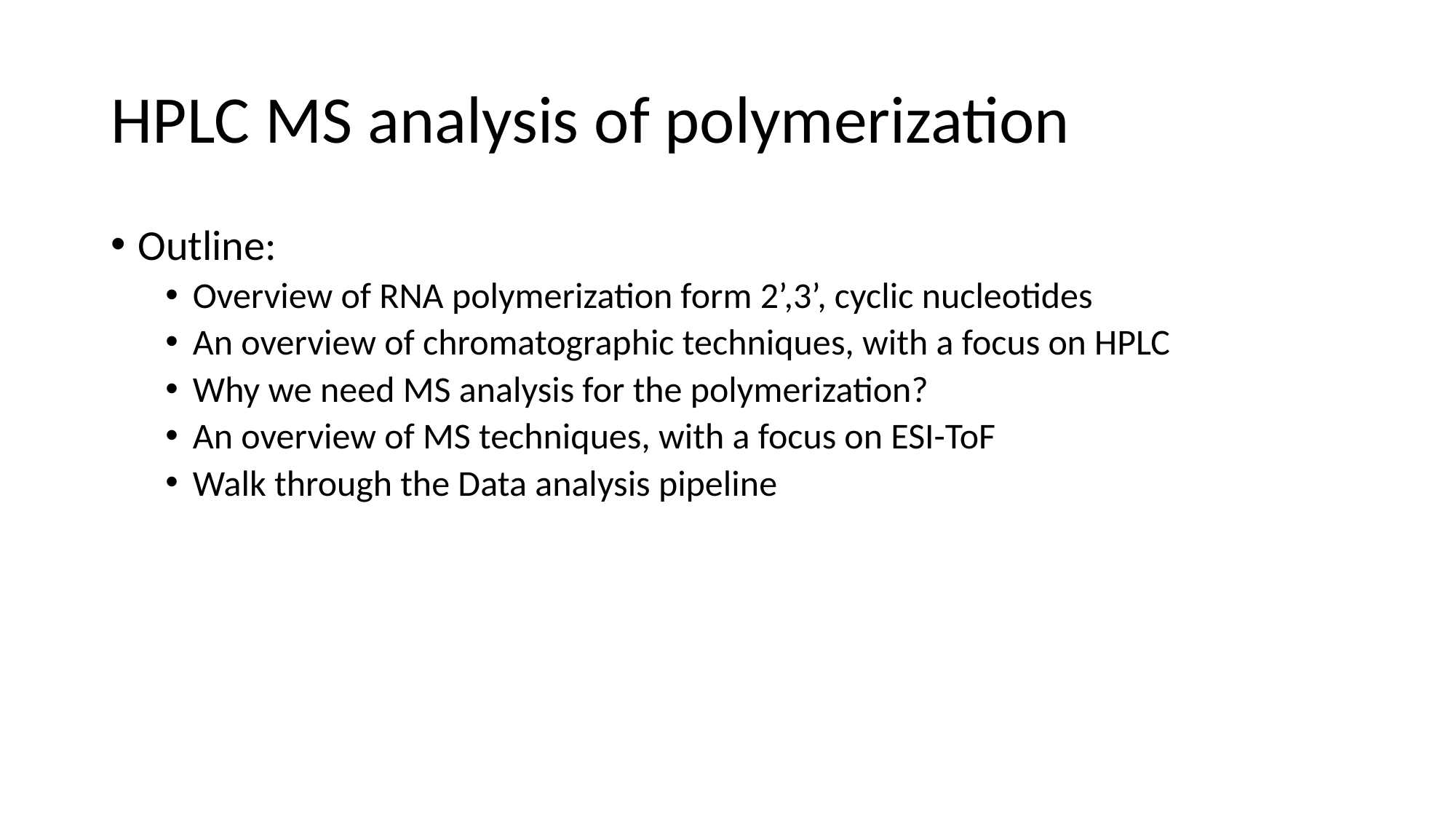

# HPLC MS analysis of polymerization
Outline:
Overview of RNA polymerization form 2’,3’, cyclic nucleotides
An overview of chromatographic techniques, with a focus on HPLC
Why we need MS analysis for the polymerization?
An overview of MS techniques, with a focus on ESI-ToF
Walk through the Data analysis pipeline